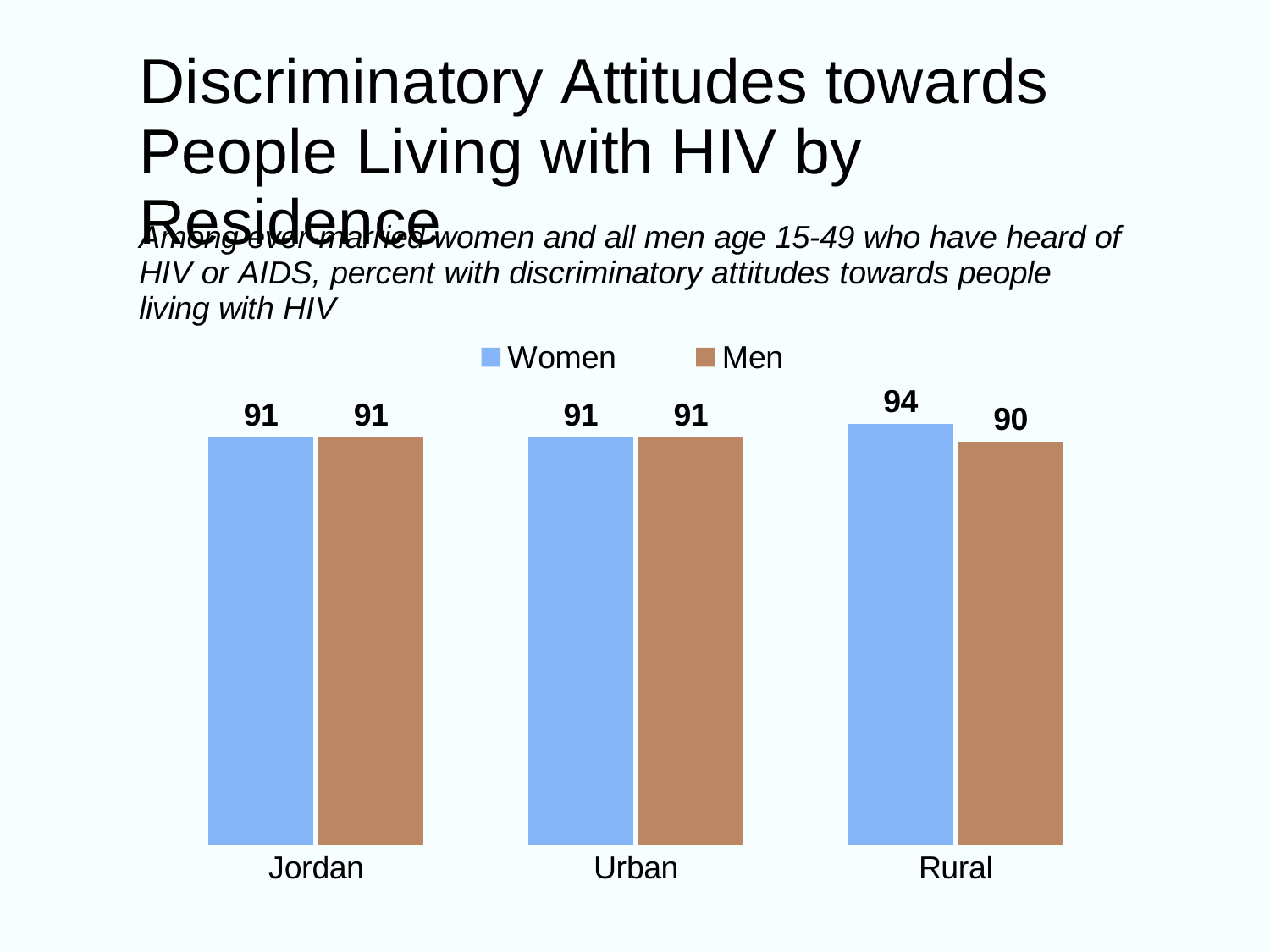

### Chart

| Category | Women | Men |
|---|---|---|
| Jordan | 91.0 | 91.0 |
| Urban | 91.0 | 91.0 |
| Rural | 94.0 | 90.0 |